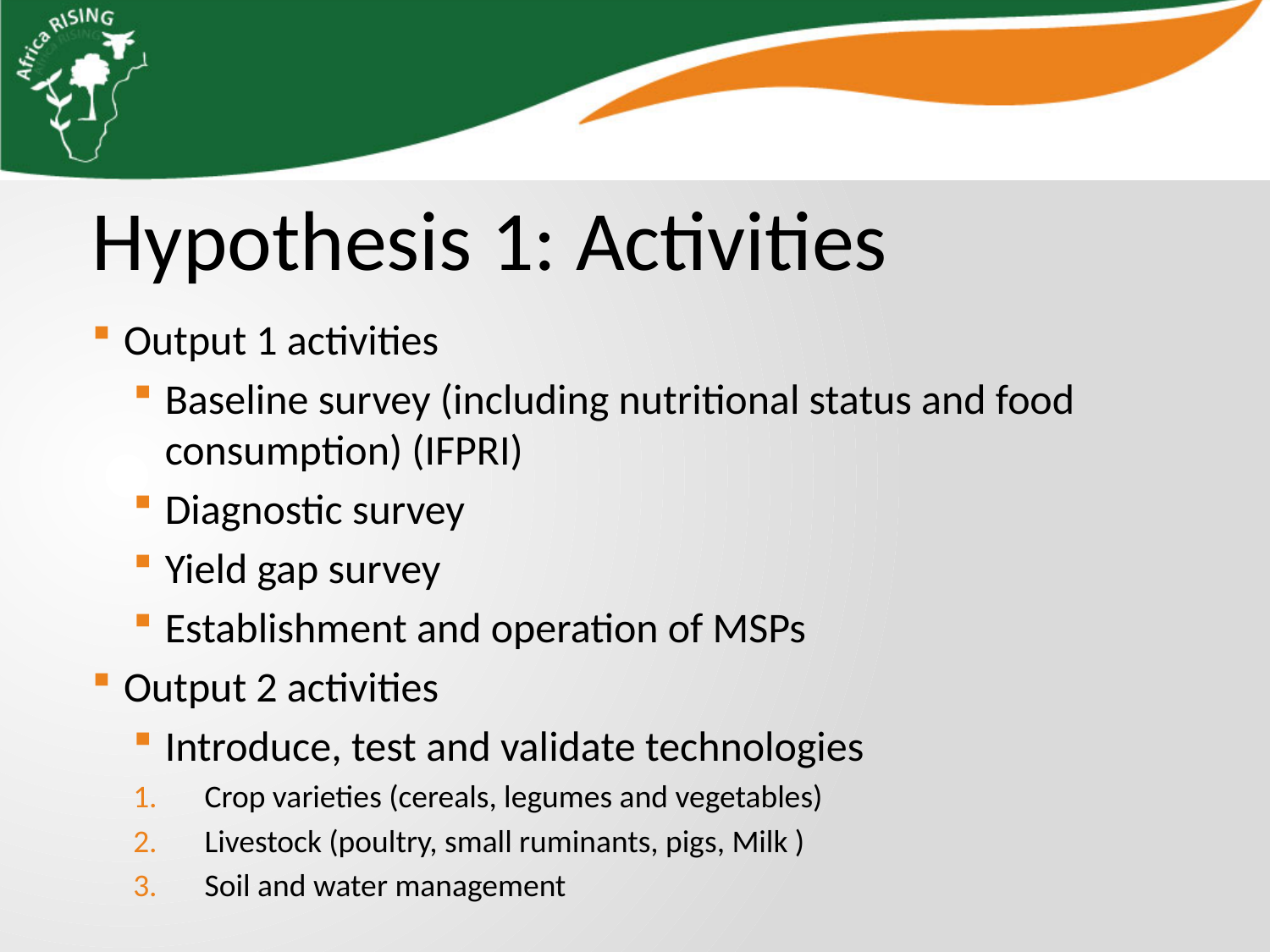

Hypothesis 1: Activities
Output 1 activities
Baseline survey (including nutritional status and food consumption) (IFPRI)
Diagnostic survey
Yield gap survey
Establishment and operation of MSPs
Output 2 activities
Introduce, test and validate technologies
Crop varieties (cereals, legumes and vegetables)
Livestock (poultry, small ruminants, pigs, Milk )
Soil and water management